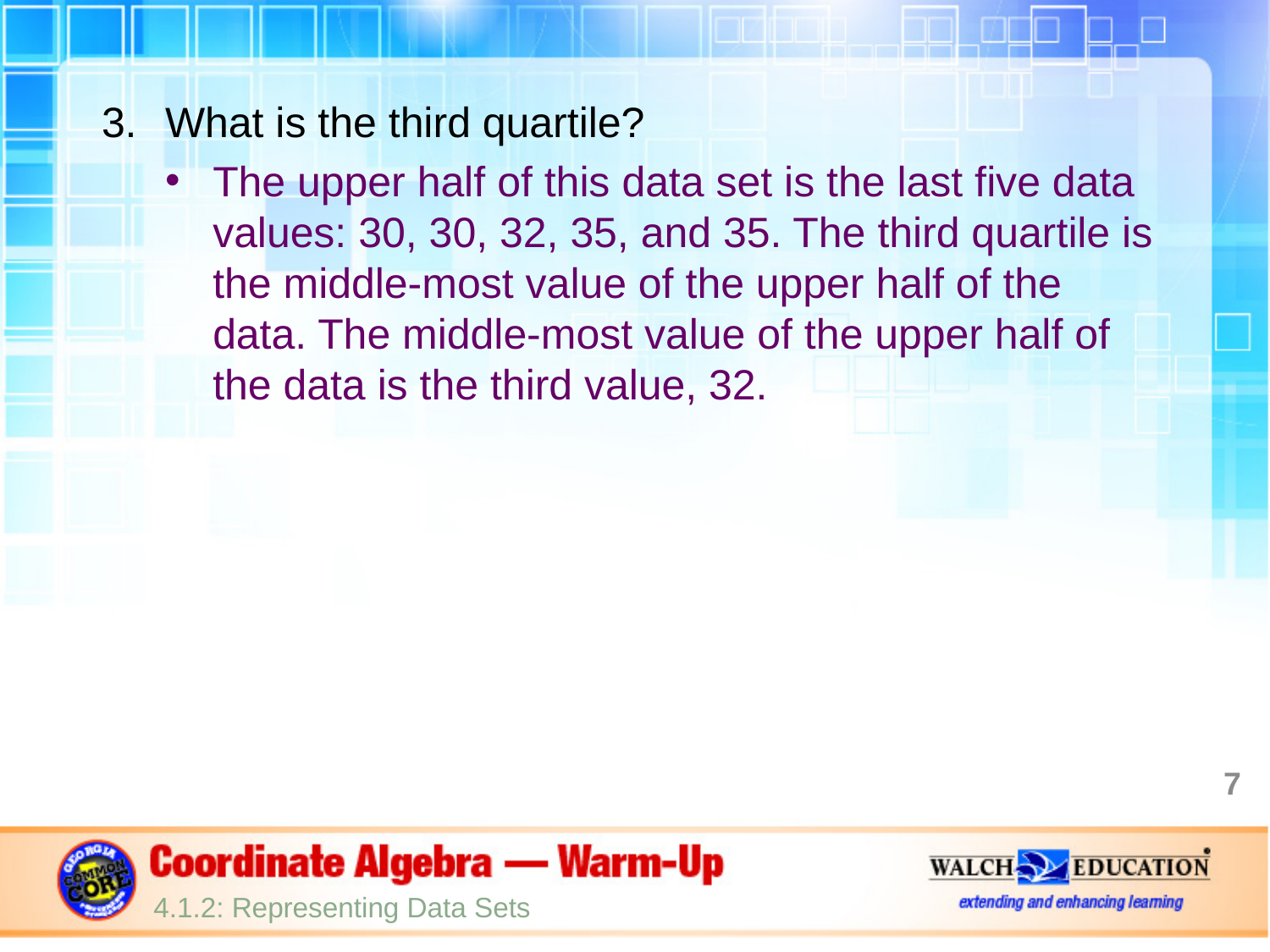

What is the third quartile?
The upper half of this data set is the last five data values: 30, 30, 32, 35, and 35. The third quartile is the middle-most value of the upper half of the data. The middle-most value of the upper half of the data is the third value, 32.

7
4.1.2: Representing Data Sets